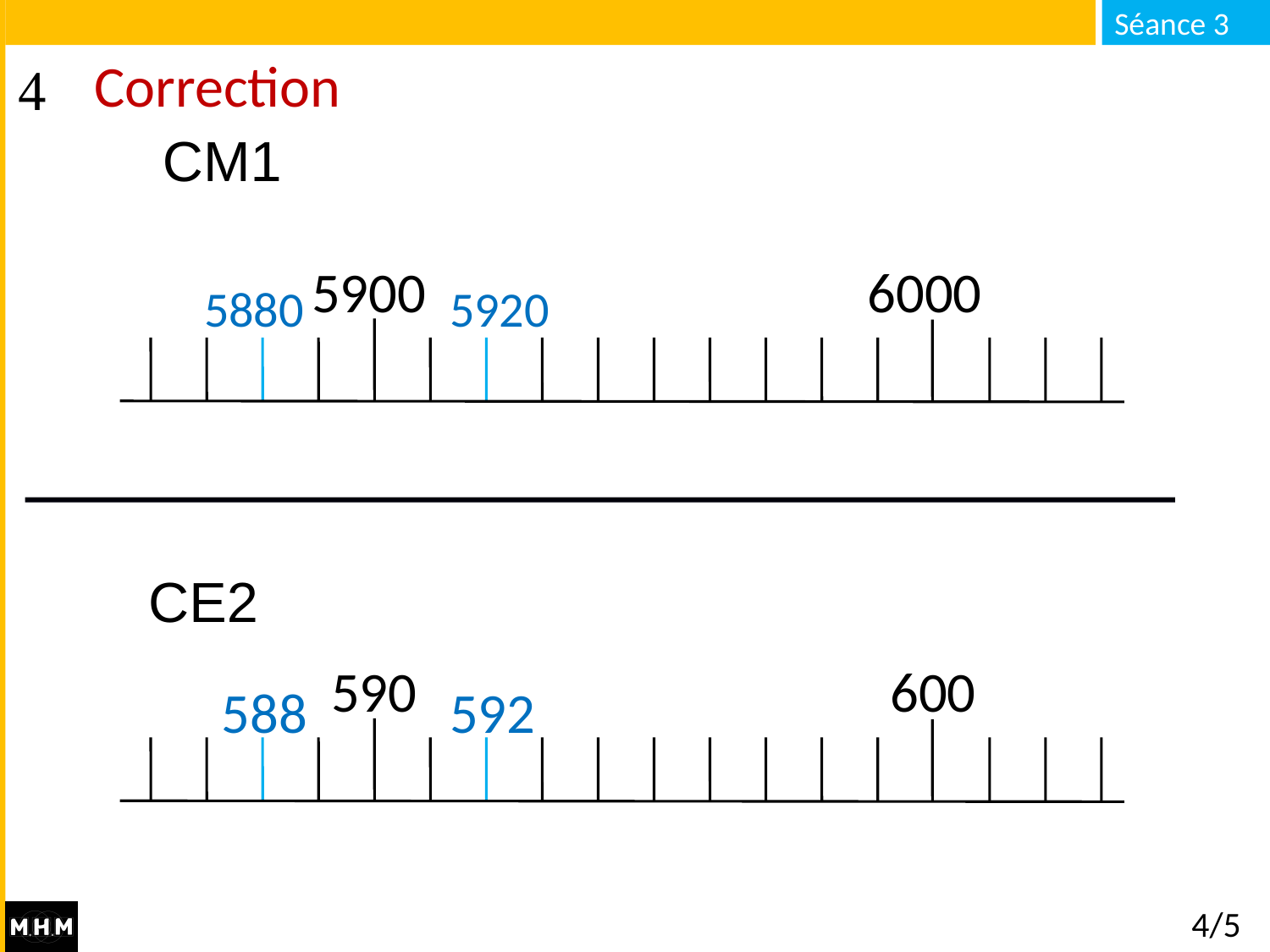

# Correction
CM1
5900
6000
5880
5920

CE2
590
600
588
592
4/5